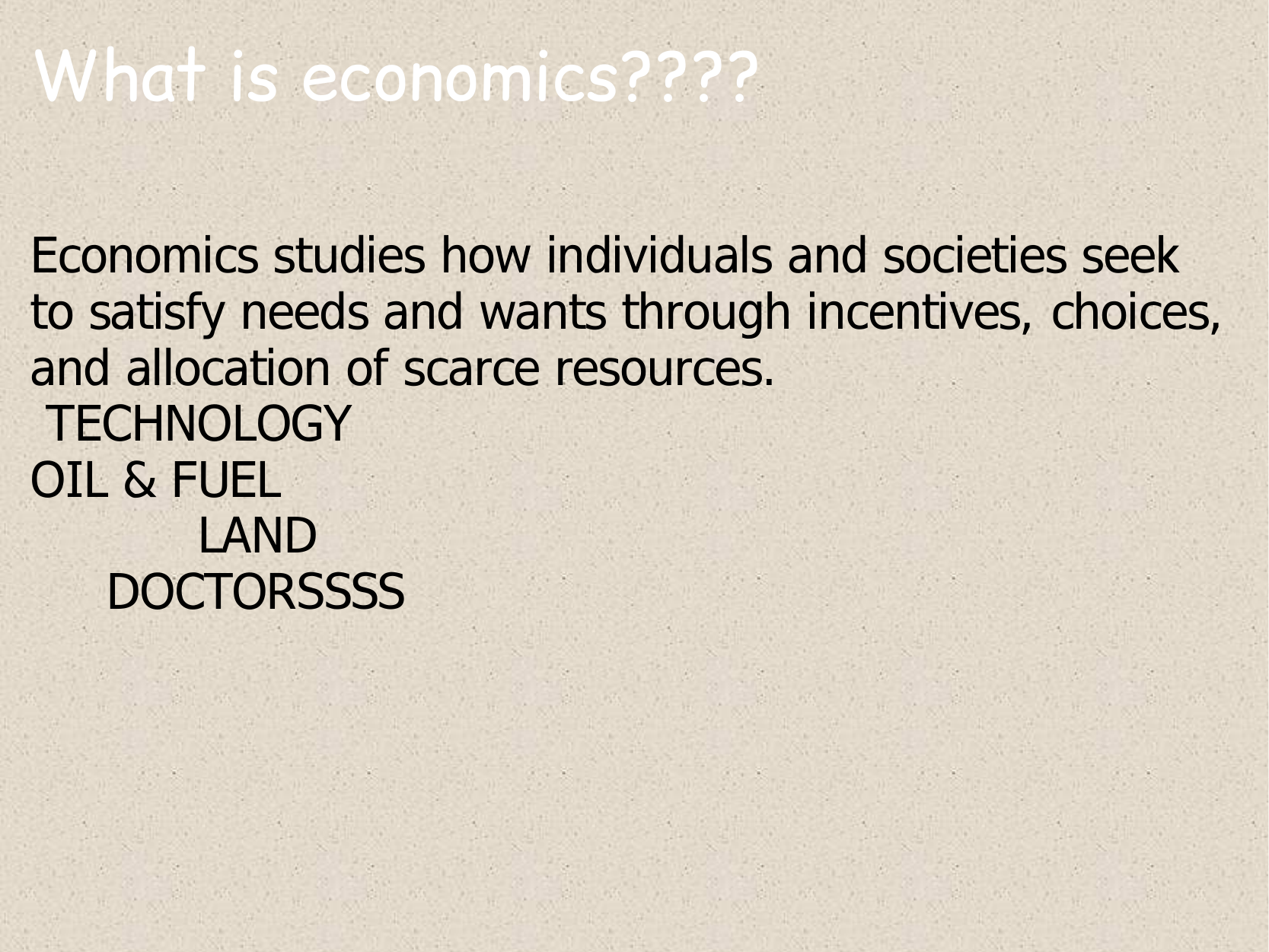

# What is economics????
Economics studies how individuals and societies seek to satisfy needs and wants through incentives, choices, and allocation of scarce resources.
 TECHNOLOGY
OIL & FUEL
           LAND
     DOCTORSSSS